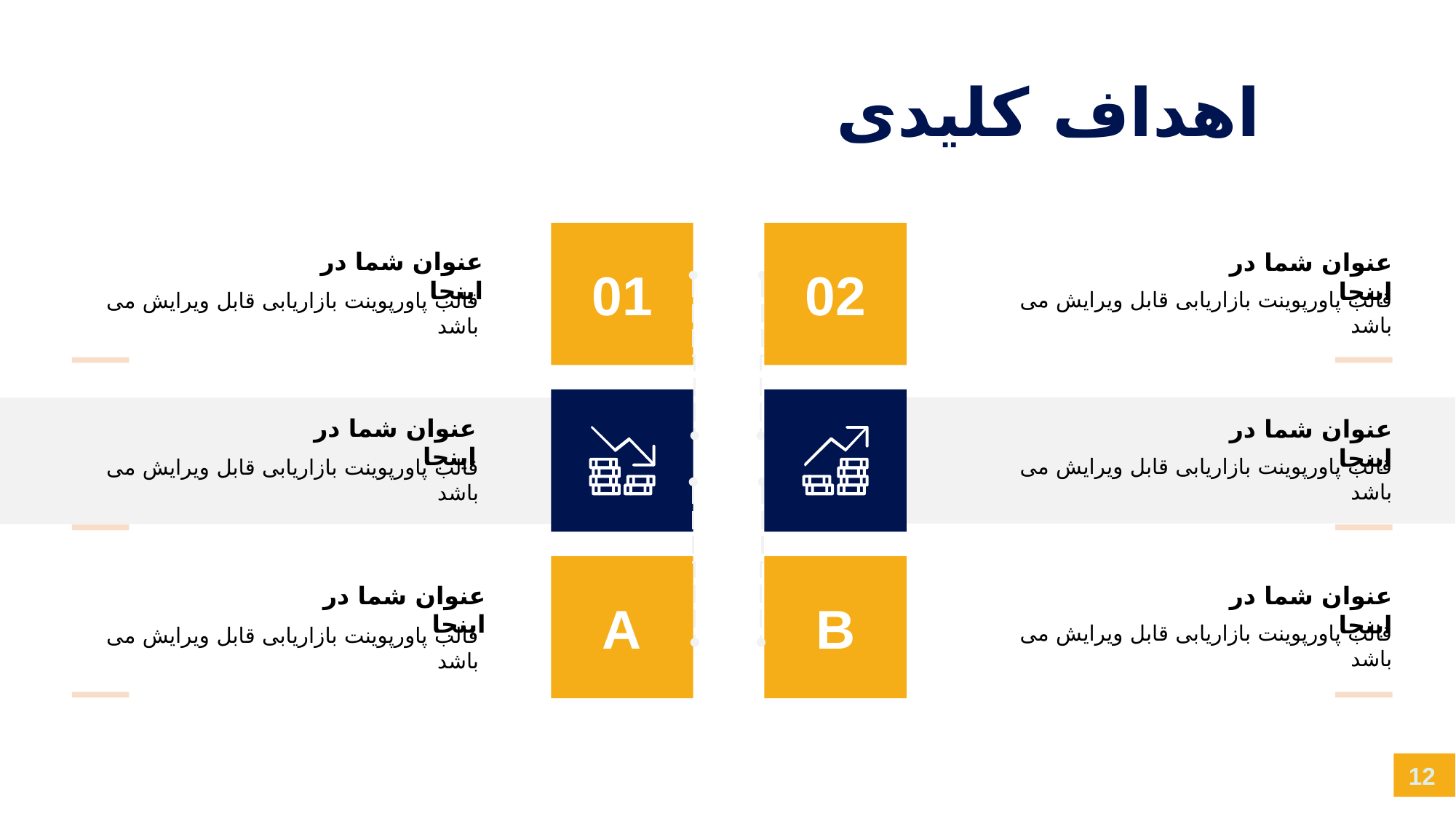

# اهداف کلیدی
01
02

عنوان شما در اینجا
قالب پاورپوینت بازاریابی قابل ویرایش می باشد
عنوان شما در اینجا
قالب پاورپوینت بازاریابی قابل ویرایش می باشد

عنوان شما در اینجا
قالب پاورپوینت بازاریابی قابل ویرایش می باشد
عنوان شما در اینجا
قالب پاورپوینت بازاریابی قابل ویرایش می باشد

A
B

عنوان شما در اینجا
قالب پاورپوینت بازاریابی قابل ویرایش می باشد
عنوان شما در اینجا
قالب پاورپوینت بازاریابی قابل ویرایش می باشد

12